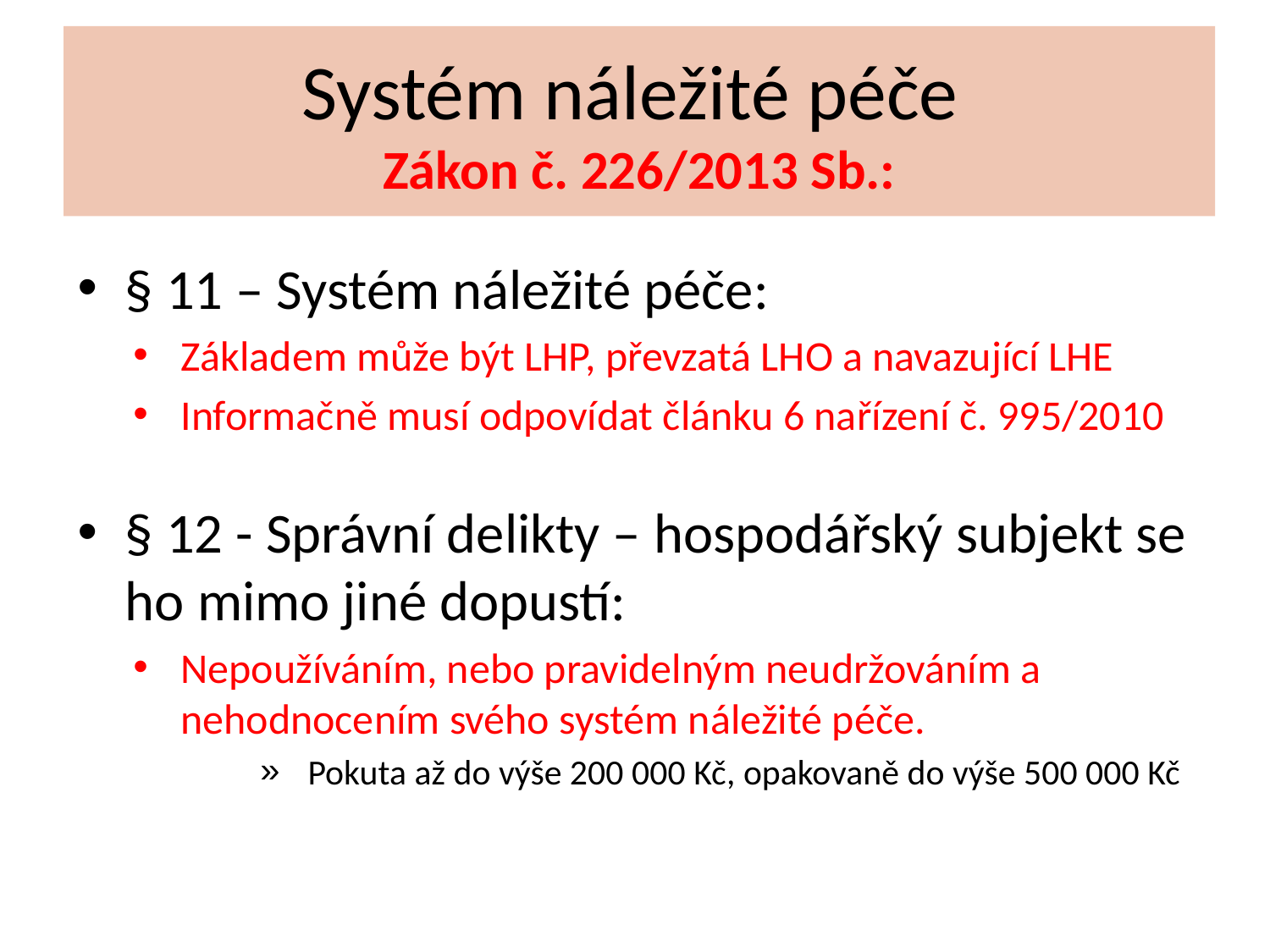

# Systém náležité péče Zákon č. 226/2013 Sb.:
§ 11 – Systém náležité péče:
Základem může být LHP, převzatá LHO a navazující LHE
Informačně musí odpovídat článku 6 nařízení č. 995/2010

§ 12 - Správní delikty – hospodářský subjekt se ho mimo jiné dopustí:
Nepoužíváním, nebo pravidelným neudržováním a nehodnocením svého systém náležité péče.
Pokuta až do výše 200 000 Kč, opakovaně do výše 500 000 Kč